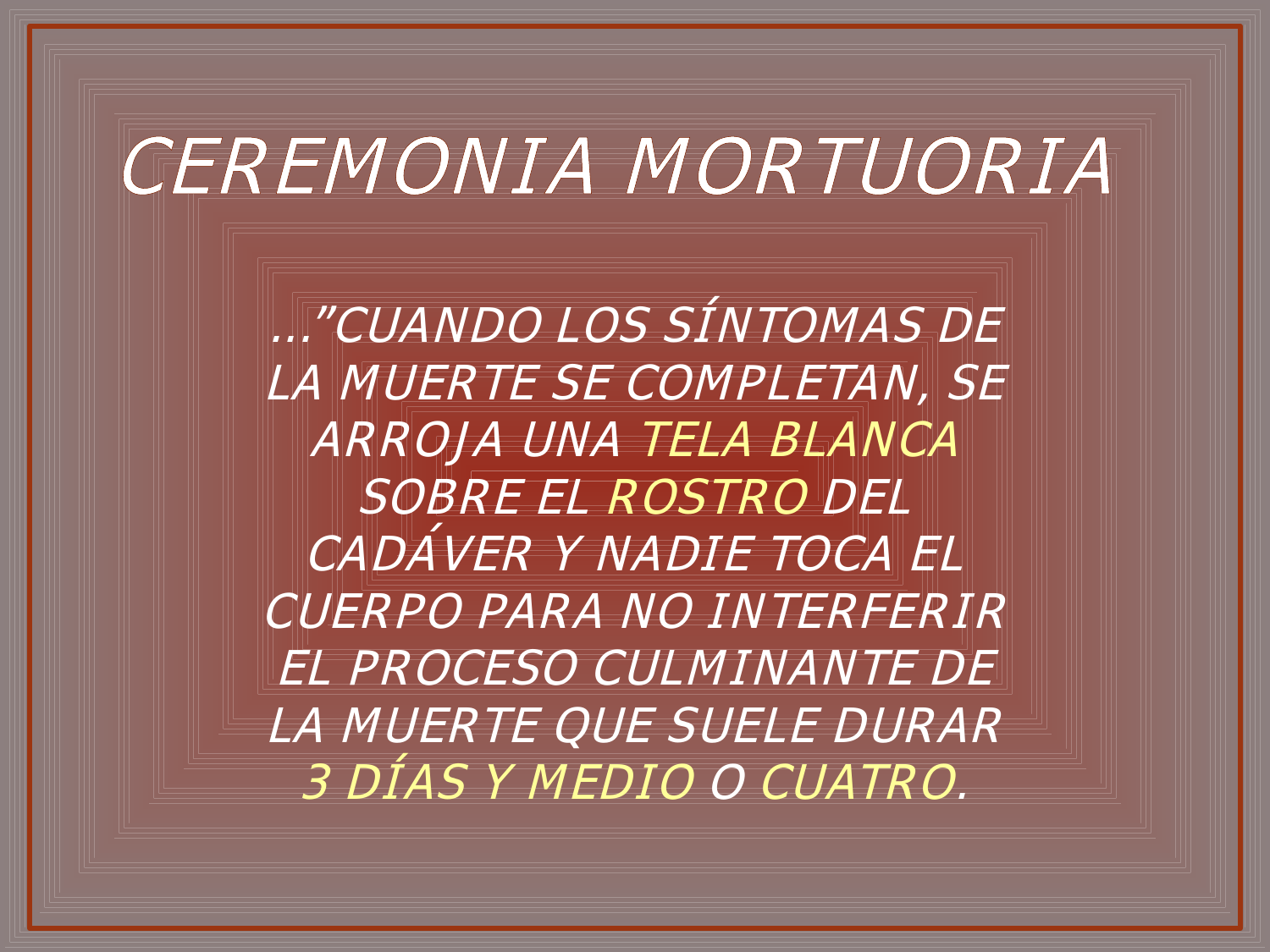

CEREMONIA MORTUORIA
...”CUANDO LOS SÍNTOMAS DE LA MUERTE SE COMPLETAN, SE ARROJA UNA TELA BLANCA SOBRE EL ROSTRO DEL CADÁVER Y NADIE TOCA EL CUERPO PARA NO INTERFERIR EL PROCESO CULMINANTE DE LA MUERTE QUE SUELE DURAR 3 DÍAS Y MEDIO O CUATRO.